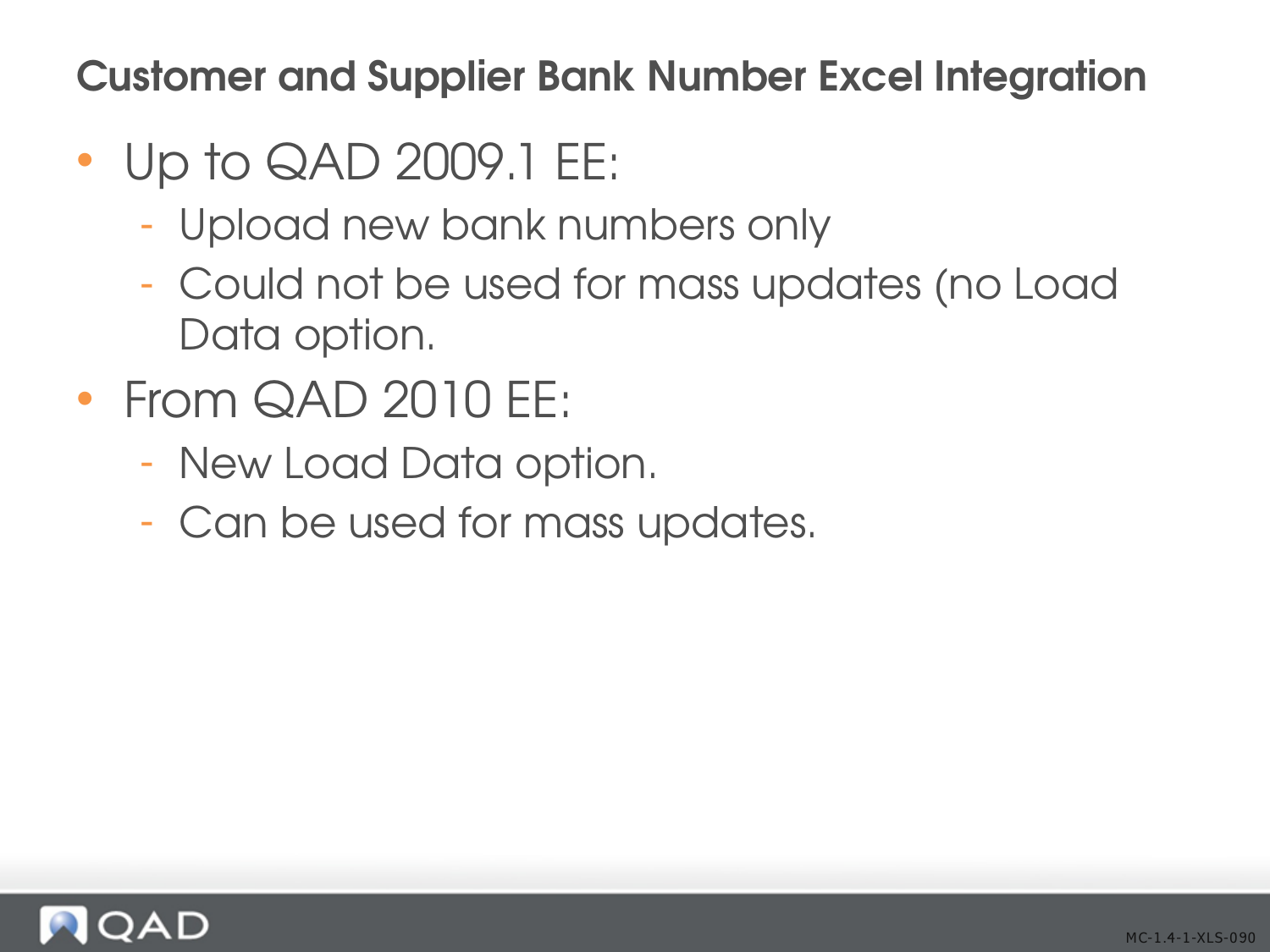

# Customer and Supplier Bank Number Excel Integration

Up to QAD 2009.1 EE:
Upload new bank numbers only
Could not be used for mass updates (no Load Data option.
From QAD 2010 EE:
New Load Data option.
Can be used for mass updates.

MC-1.4-1-XLS-090